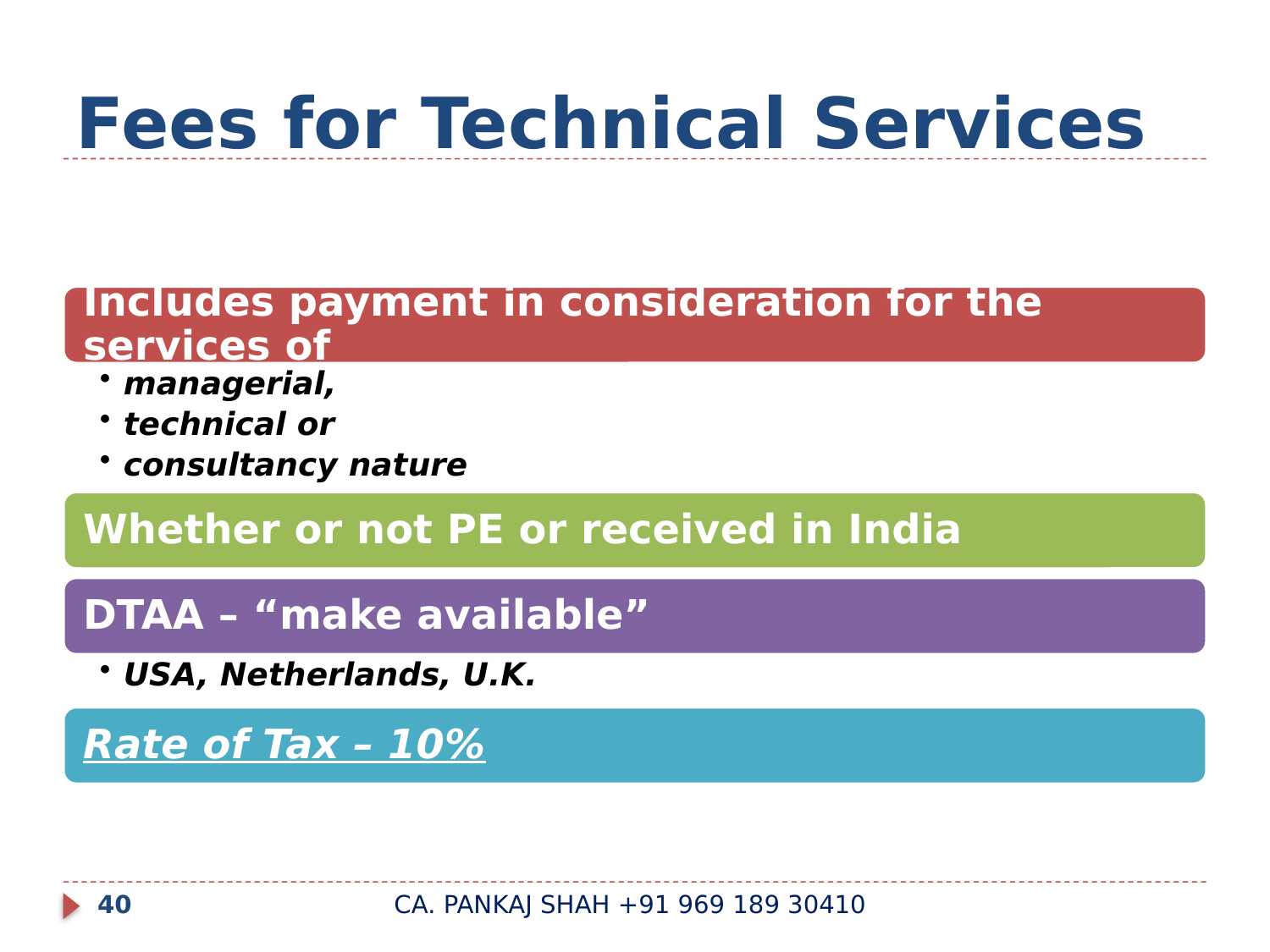

# Fees for Technical Services
Includes payment in consideration for the services of
managerial,
technical or
consultancy nature
Whether or not PE or received in India
DTAA – “make available”
USA, Netherlands, U.K.
Rate of Tax – 10%
40
CA. PANKAJ SHAH +91 969 189 30410